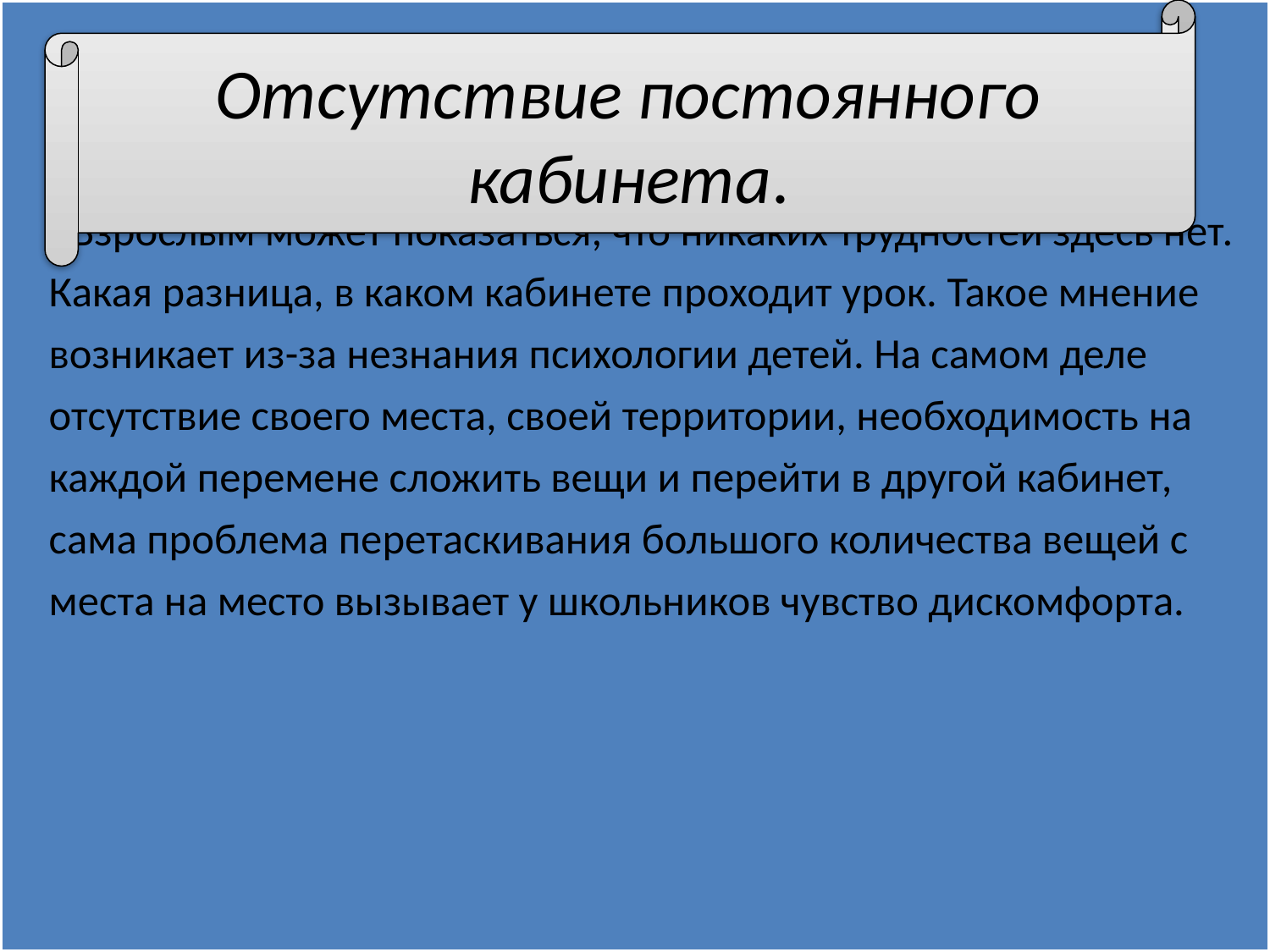

#

      Взрослым может показаться, что никаких трудностей здесь нет. Какая разница, в каком кабинете проходит урок. Такое мнение возникает из-за незнания психологии детей. На самом деле отсутствие своего места, своей территории, необходимость на каждой перемене сложить вещи и перейти в другой кабинет, сама проблема перетаскивания большого количества вещей с места на место вызывает у школьников чувство дискомфорта.

Отсутствие постоянного кабинета.